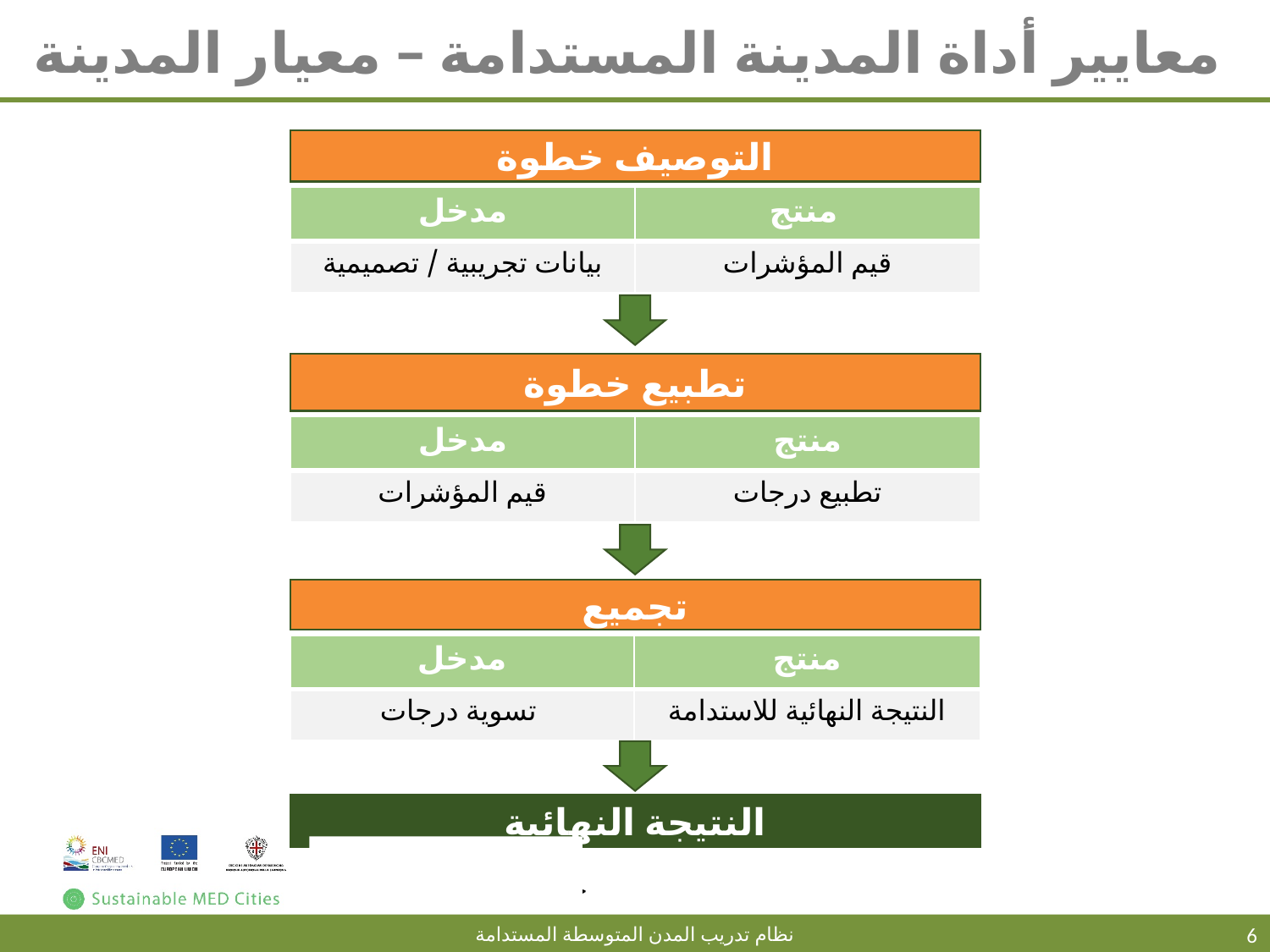

# معايير أداة المدينة المستدامة – معيار المدينة
التوصيف خطوة
| مدخل | منتج |
| --- | --- |
| بيانات تجريبية / تصميمية | قيم المؤشرات |

تطبيع خطوة
| مدخل | منتج |
| --- | --- |
| قيم المؤشرات | تطبيع درجات |

تجميع
| مدخل | منتج |
| --- | --- |
| تسوية درجات | النتيجة النهائية للاستدامة |

النتيجة النهائية

6